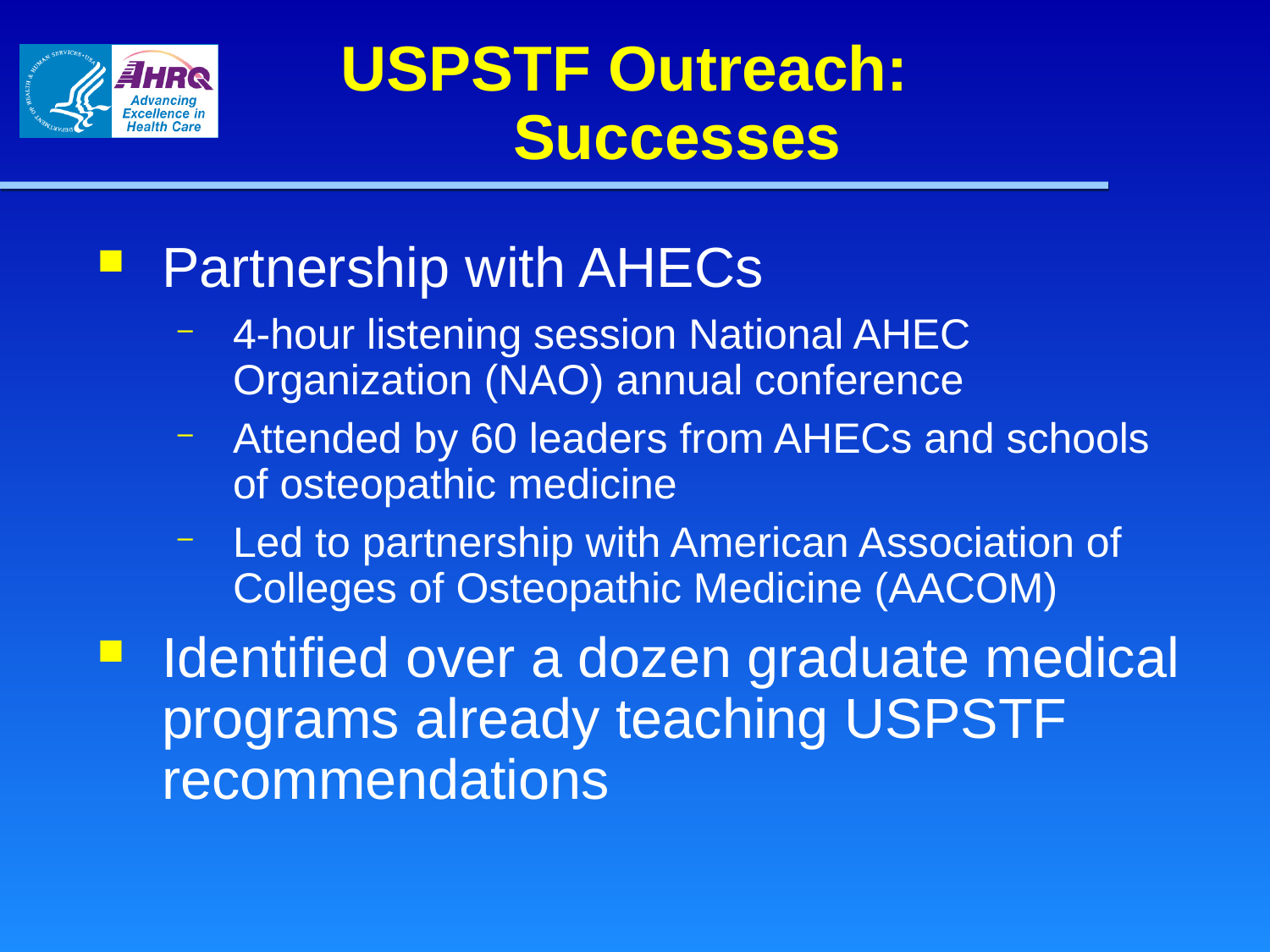

# USPSTF Outreach:       Successes
Partnership with AHECs
4-hour listening session National AHEC Organization (NAO) annual conference
Attended by 60 leaders from AHECs and schools of osteopathic medicine
Led to partnership with American Association of Colleges of Osteopathic Medicine (AACOM)
Identified over a dozen graduate medical programs already teaching USPSTF recommendations